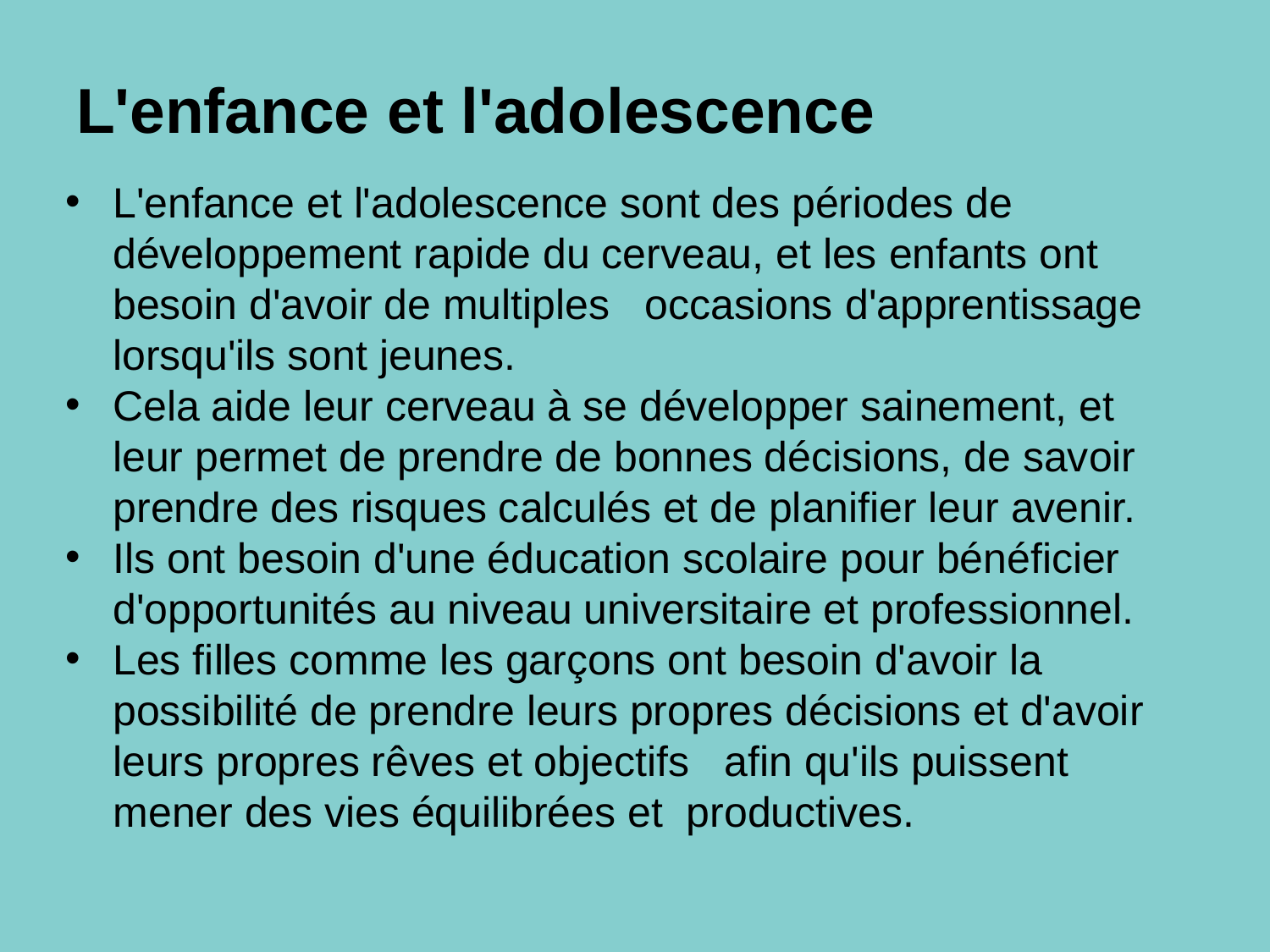

# L'enfance et l'adolescence
L'enfance et l'adolescence sont des périodes de développement rapide du cerveau, et les enfants ont besoin d'avoir de multiples   occasions d'apprentissage lorsqu'ils sont jeunes.
Cela aide leur cerveau à se développer sainement, et leur permet de prendre de bonnes décisions, de savoir prendre des risques calculés et de planifier leur avenir.
Ils ont besoin d'une éducation scolaire pour bénéficier d'opportunités au niveau universitaire et professionnel.
Les filles comme les garçons ont besoin d'avoir la possibilité de prendre leurs propres décisions et d'avoir leurs propres rêves et objectifs   afin qu'ils puissent mener des vies équilibrées et  productives.